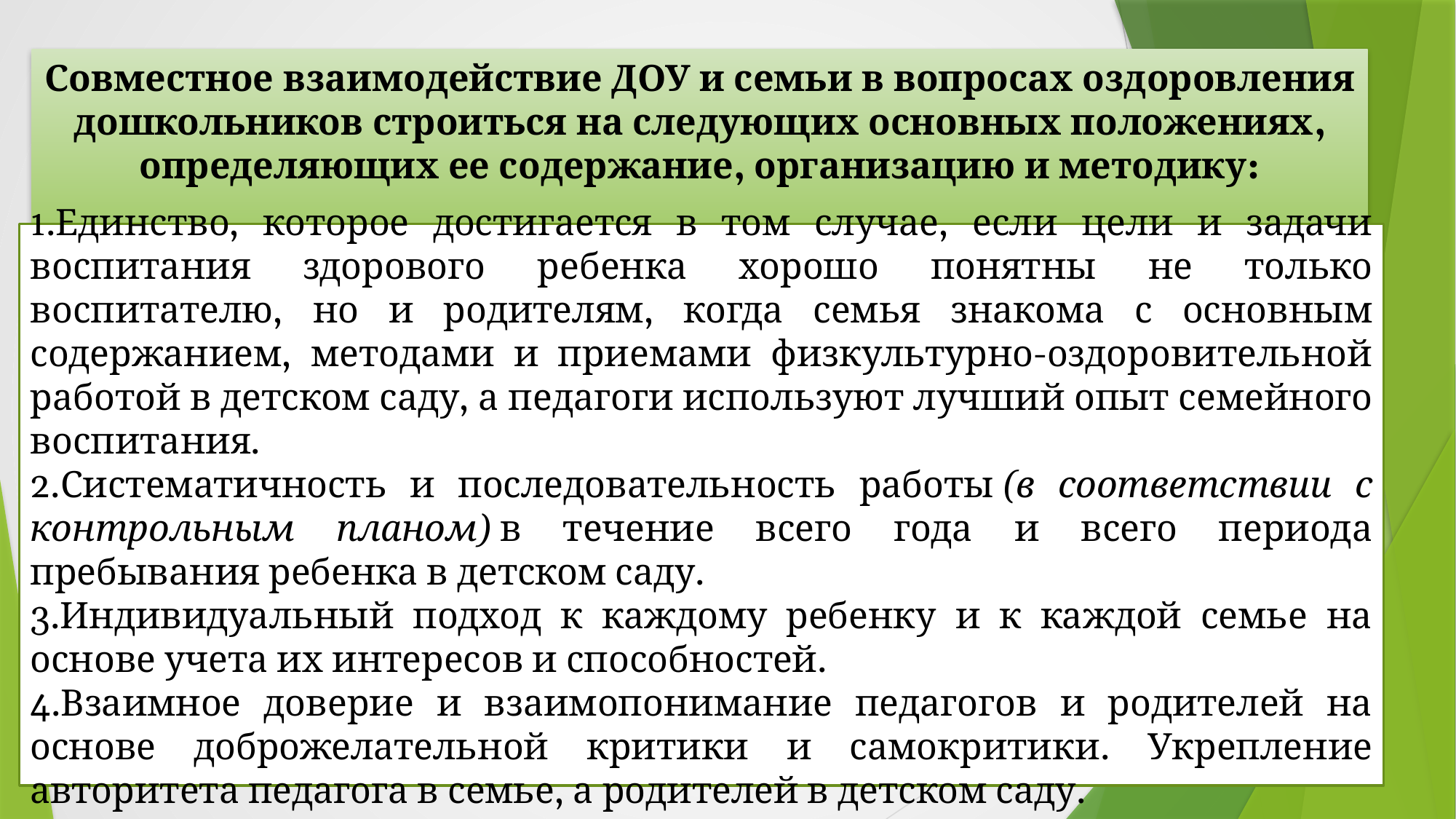

Совместное взаимодействие ДОУ и семьи в вопросах оздоровления дошкольников строиться на следующих основных положениях, определяющих ее содержание, организацию и методику:

Единство, которое достигается в том случае, если цели и задачи воспитания здорового ребенка хорошо понятны не только воспитателю, но и родителям, когда семья знакома с основным содержанием, методами и приемами физкультурно-оздоровительной работой в детском саду, а педагоги используют лучший опыт семейного воспитания.
Систематичность и последовательность работы (в соответствии с контрольным планом) в течение всего года и всего периода пребывания ребенка в детском саду.
Индивидуальный подход к каждому ребенку и к каждой семье на основе учета их интересов и способностей.
Взаимное доверие и взаимопонимание педагогов и родителей на основе доброжелательной критики и самокритики. Укрепление авторитета педагога в семье, а родителей в детском саду.